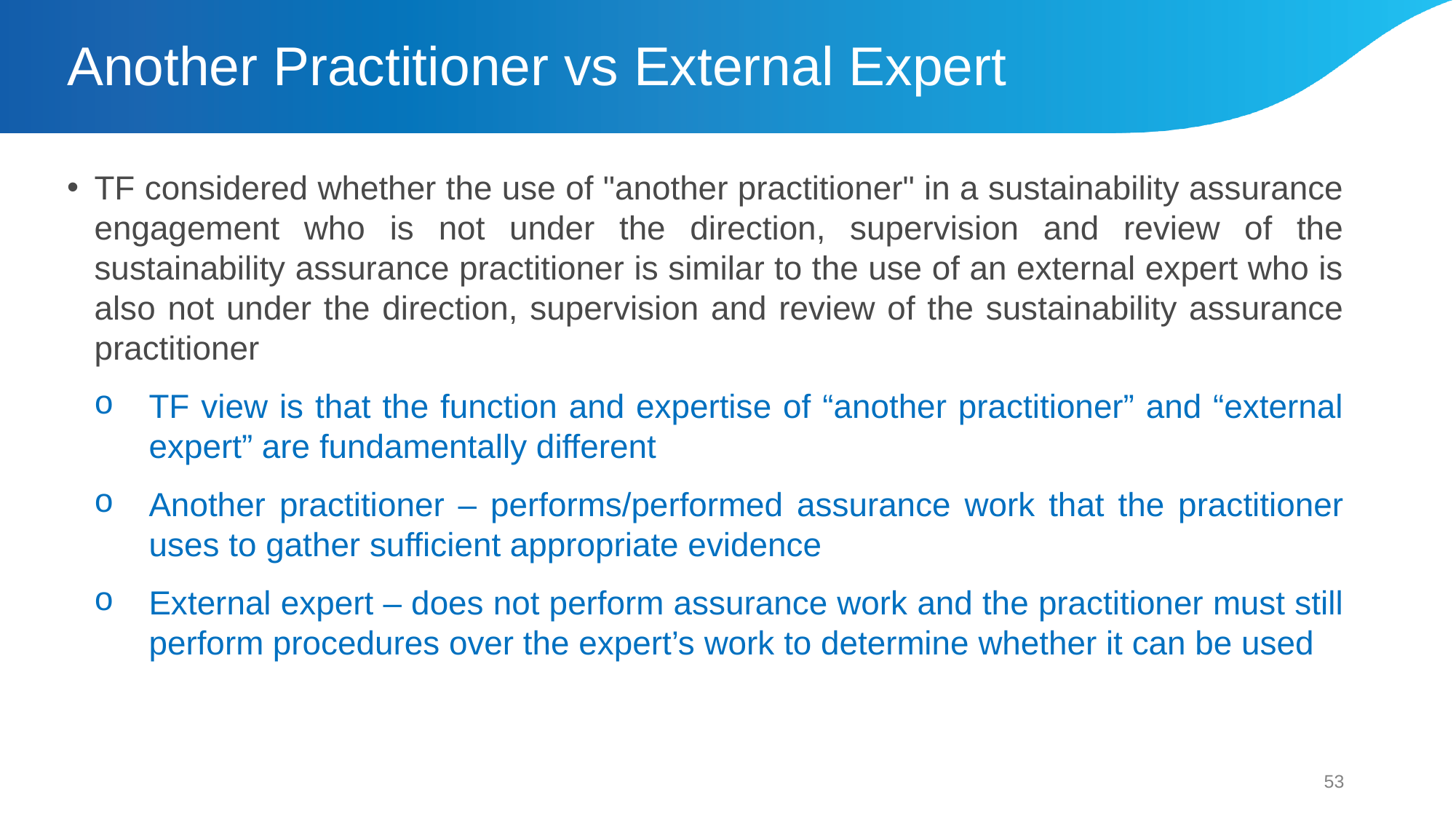

# Another Practitioner vs External Expert
TF considered whether the use of "another practitioner" in a sustainability assurance engagement who is not under the direction, supervision and review of the sustainability assurance practitioner is similar to the use of an external expert who is also not under the direction, supervision and review of the sustainability assurance practitioner
TF view is that the function and expertise of “another practitioner” and “external expert” are fundamentally different
Another practitioner – performs/performed assurance work that the practitioner uses to gather sufficient appropriate evidence
External expert – does not perform assurance work and the practitioner must still perform procedures over the expert’s work to determine whether it can be used

53